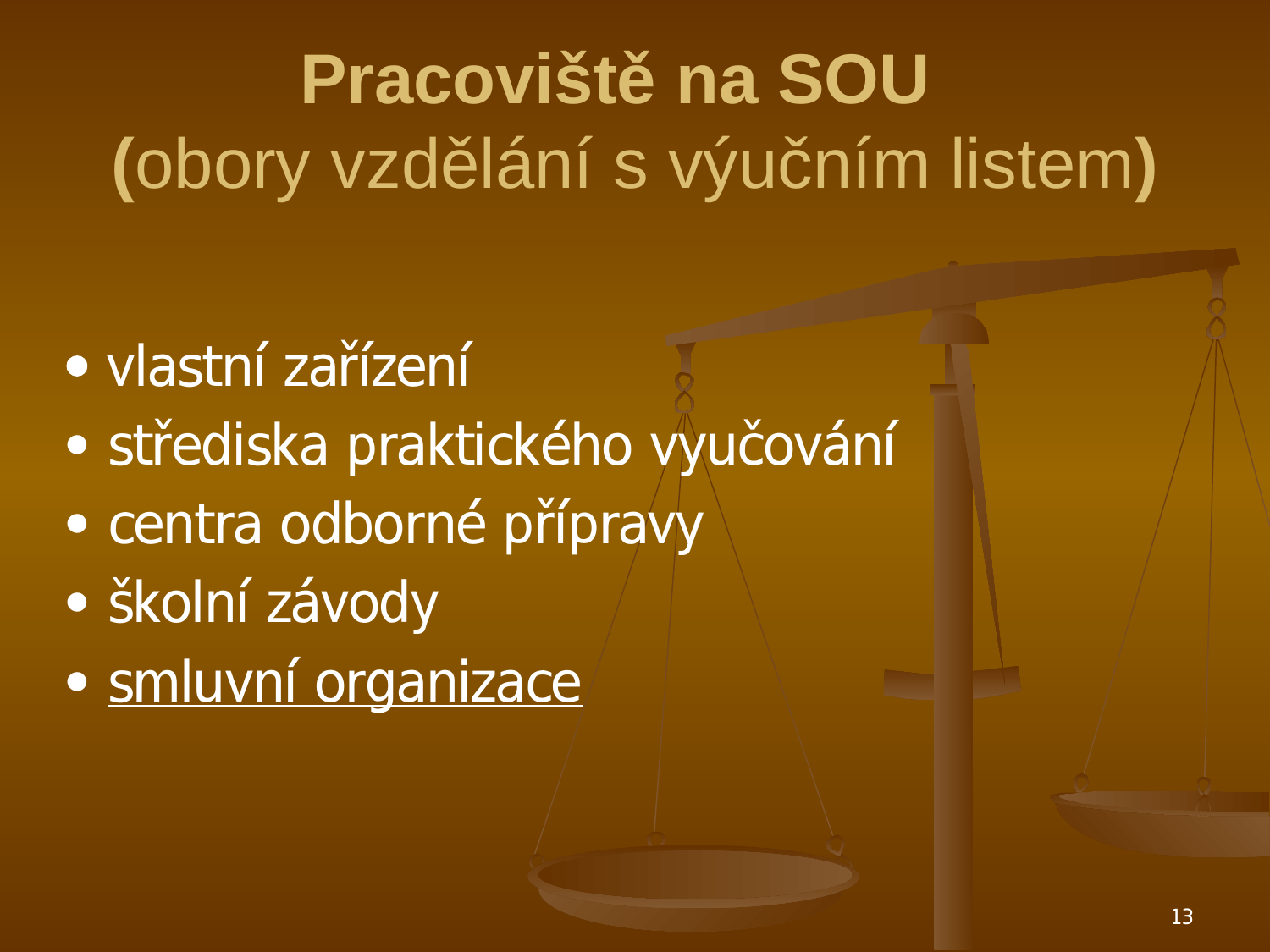

# Pracoviště na SOU (obory vzdělání s výučním listem)
• vlastní zařízení
• střediska praktického vyučování
• centra odborné přípravy
• školní závody
• smluvní organizace

13